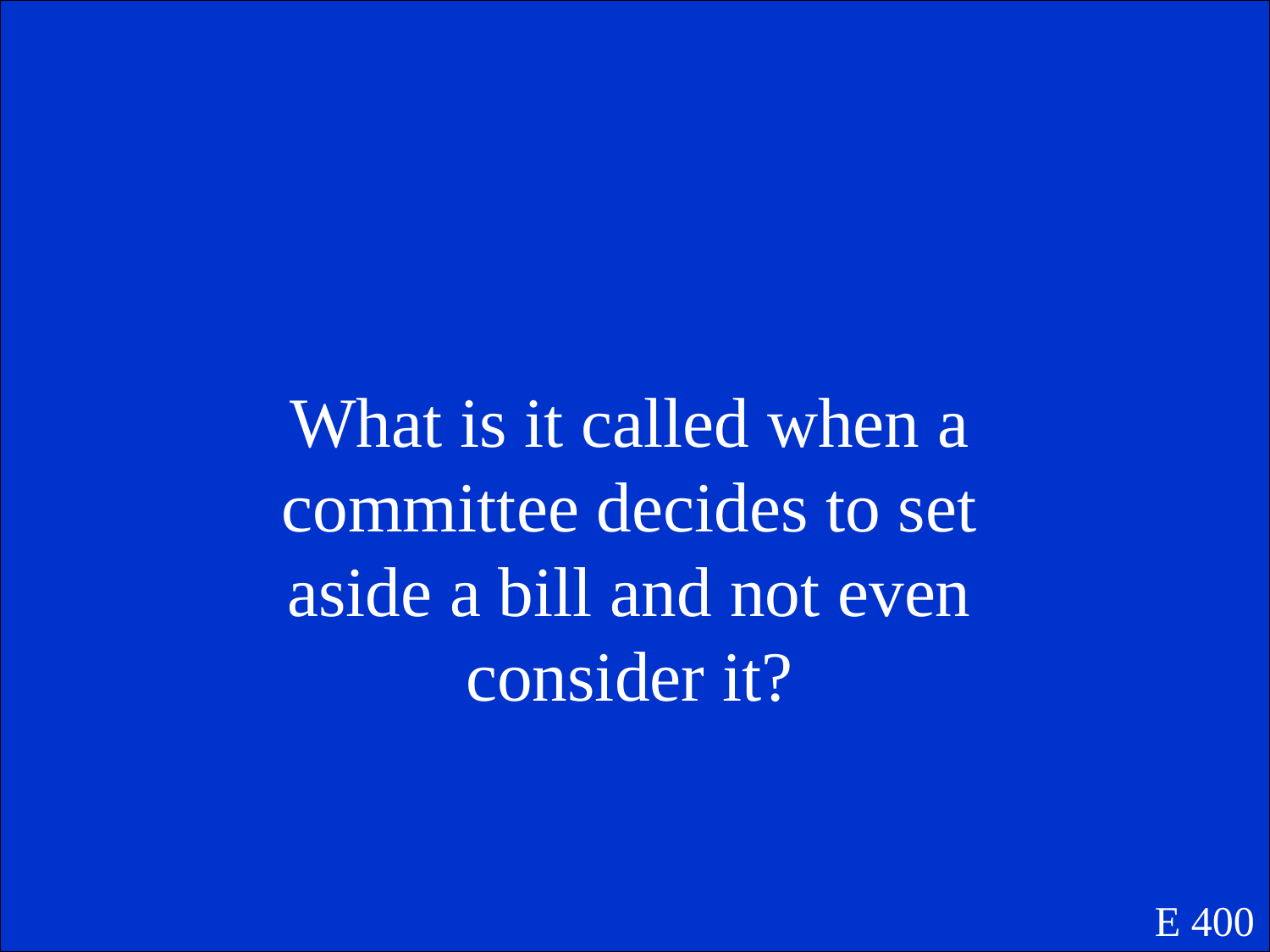

What is it called when a committee decides to set aside a bill and not even consider it?
E 400